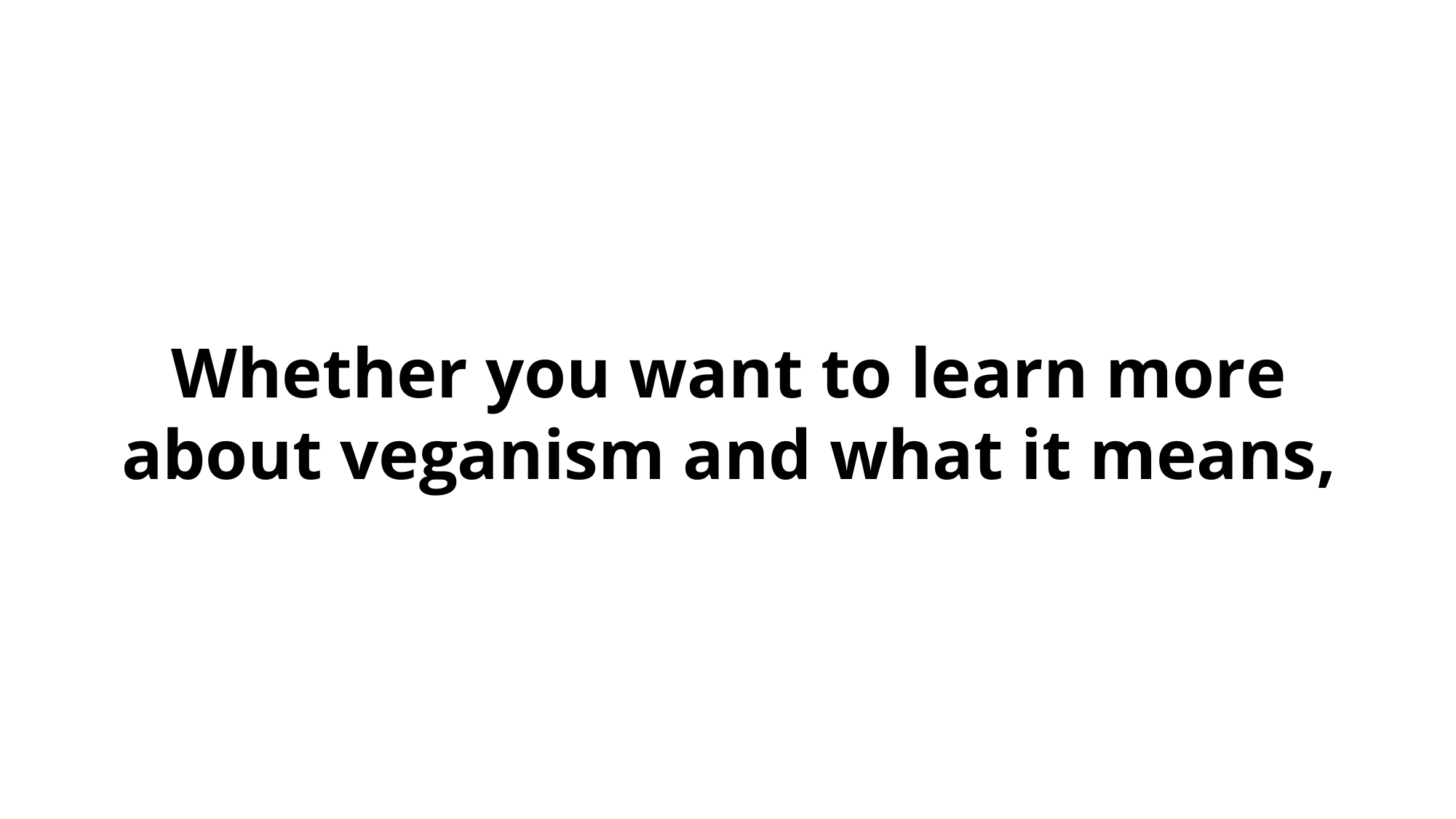

Whether you want to learn more about veganism and what it means,